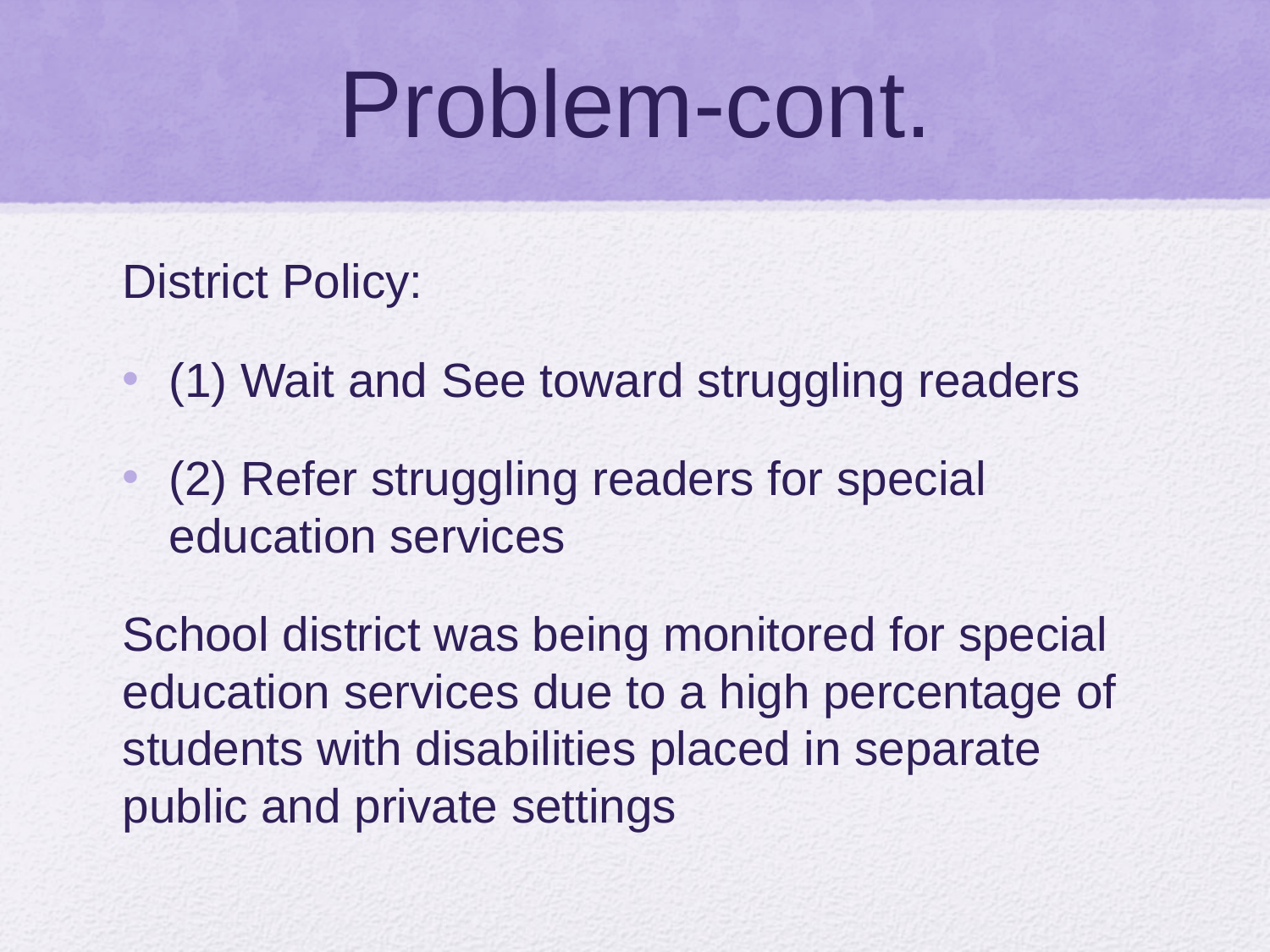

# Problem-cont.
District Policy:
(1) Wait and See toward struggling readers
(2) Refer struggling readers for special education services
School district was being monitored for special education services due to a high percentage of students with disabilities placed in separate public and private settings